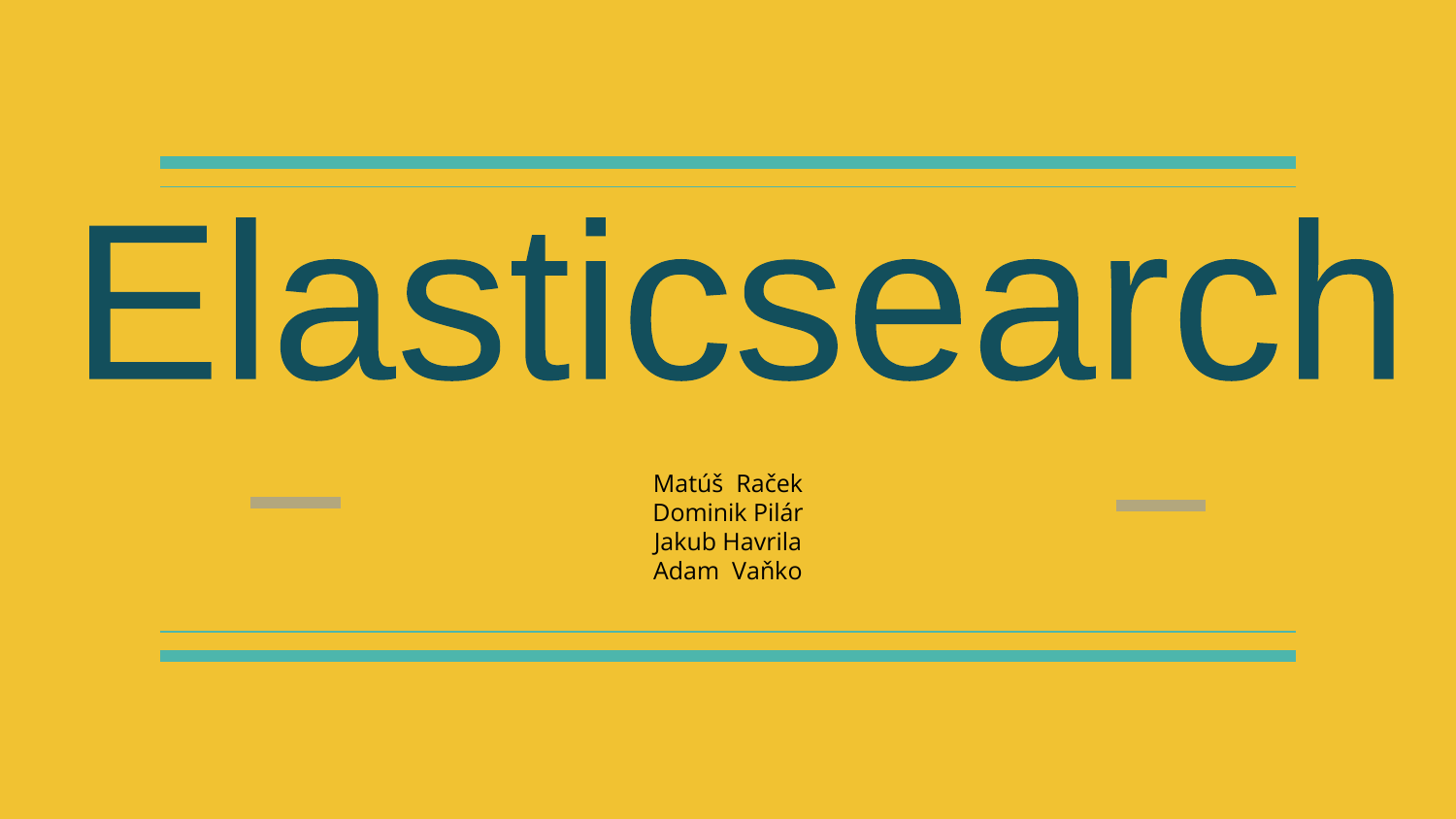

Elasticsearch
Matúš  Raček
Dominik Pilár
Jakub Havrila
Adam  Vaňko